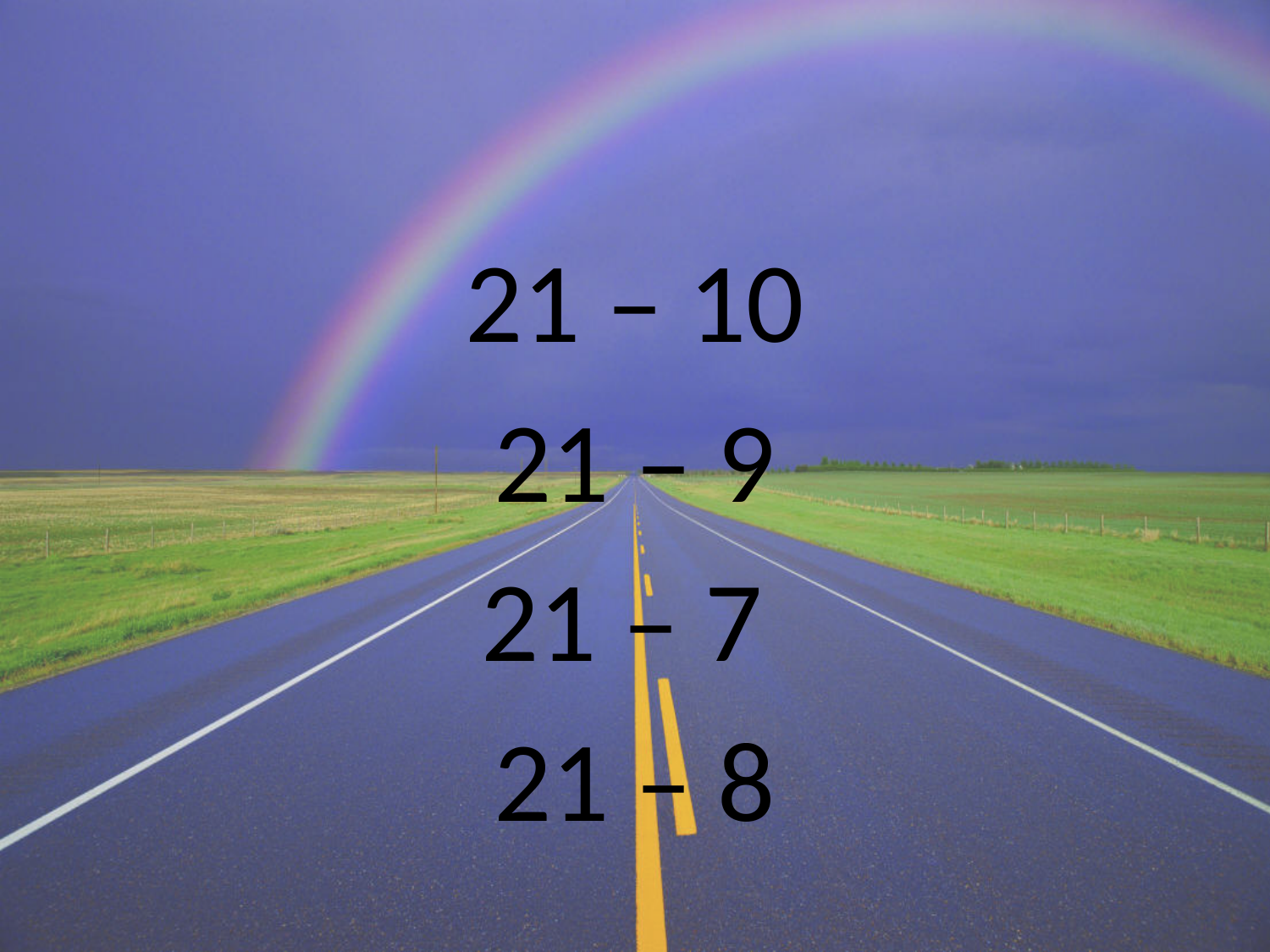

21 – 10
21 – 9
21 – 7
21 – 8